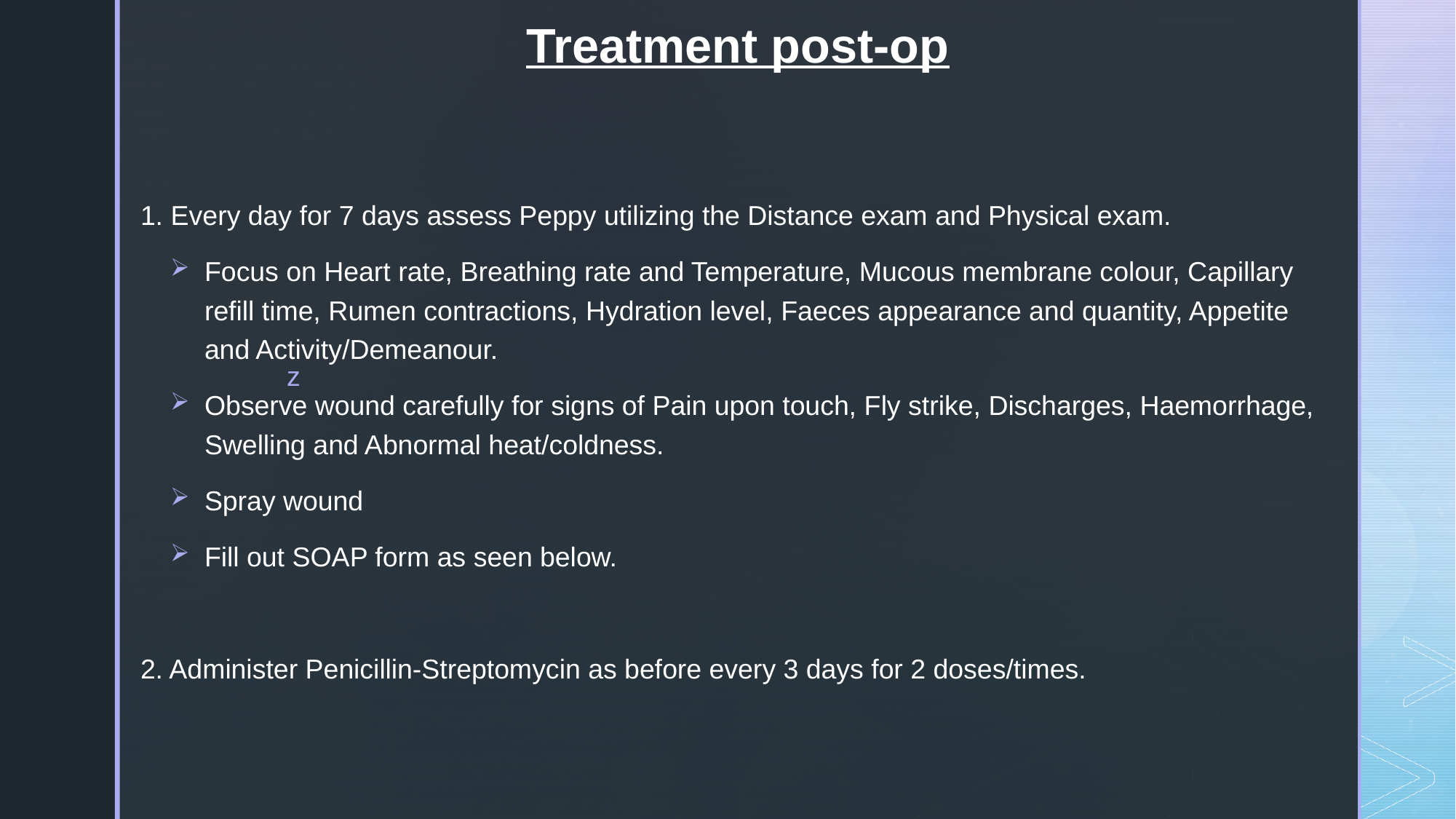

1. Every day for 7 days assess Peppy utilizing the Distance exam and Physical exam.
Focus on Heart rate, Breathing rate and Temperature, Mucous membrane colour, Capillary refill time, Rumen contractions, Hydration level, Faeces appearance and quantity, Appetite and Activity/Demeanour.
Observe wound carefully for signs of Pain upon touch, Fly strike, Discharges, Haemorrhage, Swelling and Abnormal heat/coldness.
Spray wound
Fill out SOAP form as seen below.

2. Administer Penicillin-Streptomycin as before every 3 days for 2 doses/times.
# Treatment post-op